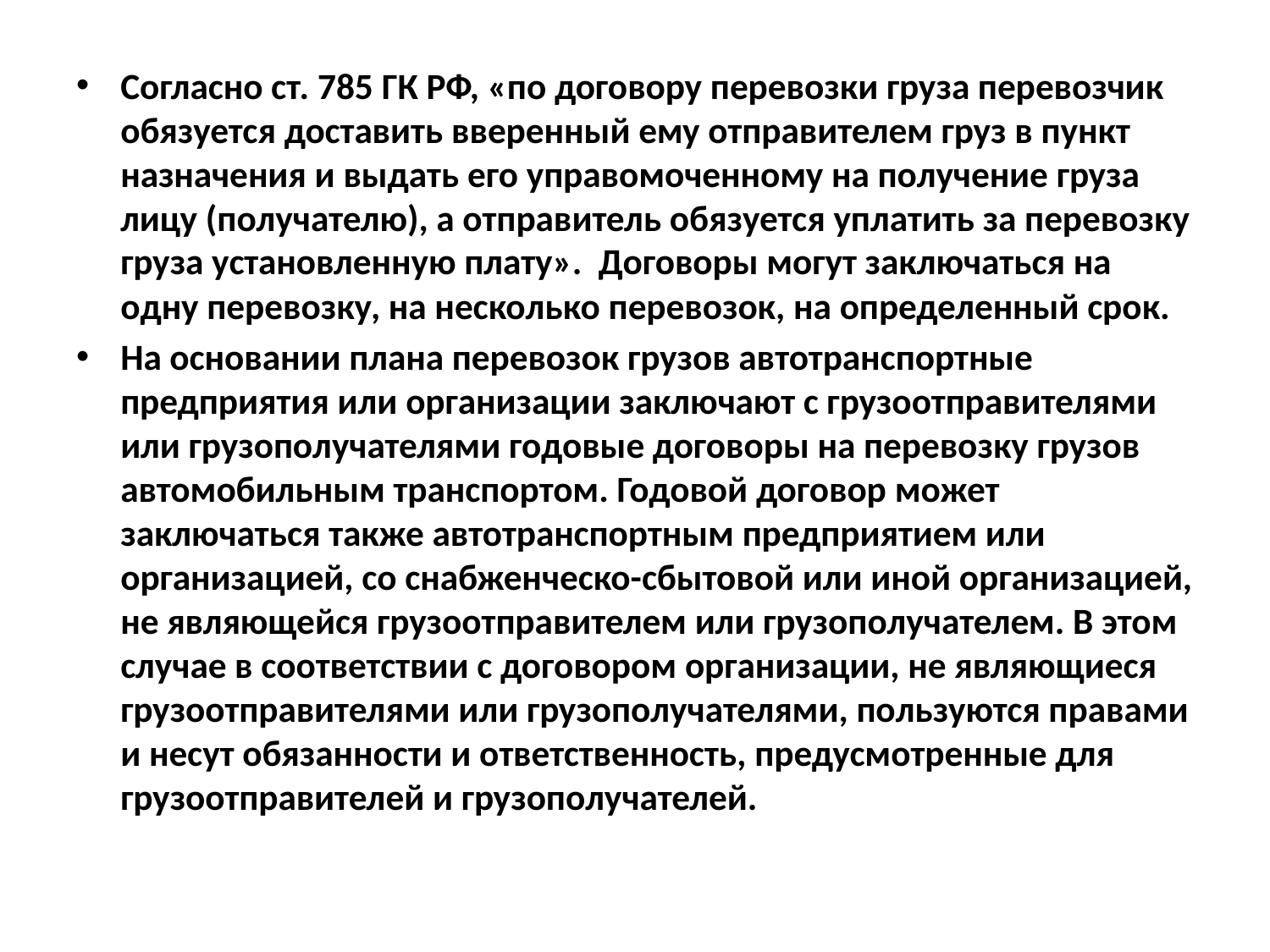

Согласно ст. 785 ГК РФ, «по договору перевозки груза перевозчик обязуется доставить вверенный ему отправителем груз в пункт назначения и выдать его управомоченному на получение груза лицу (получателю), а отправитель обязуется уплатить за перевозку груза установленную плату».  Договоры могут заключаться на одну перевозку, на несколько перевозок, на определенный срок.
На основании плана перевозок грузов автотранспортные предприятия или организации заключают с грузоотправителями или грузополучателями годовые договоры на перевозку грузов автомобильным транспортом. Годовой договор может заключаться также автотранспортным предприятием или организацией, со снабженческо-сбытовой или иной организацией, не являющейся грузоотправителем или грузополучателем. В этом случае в соответствии с договором организации, не являющиеся грузоотправителями или грузополучателями, пользуются правами и несут обязанности и ответственность, предусмотренные для грузоотправителей и грузополучателей.